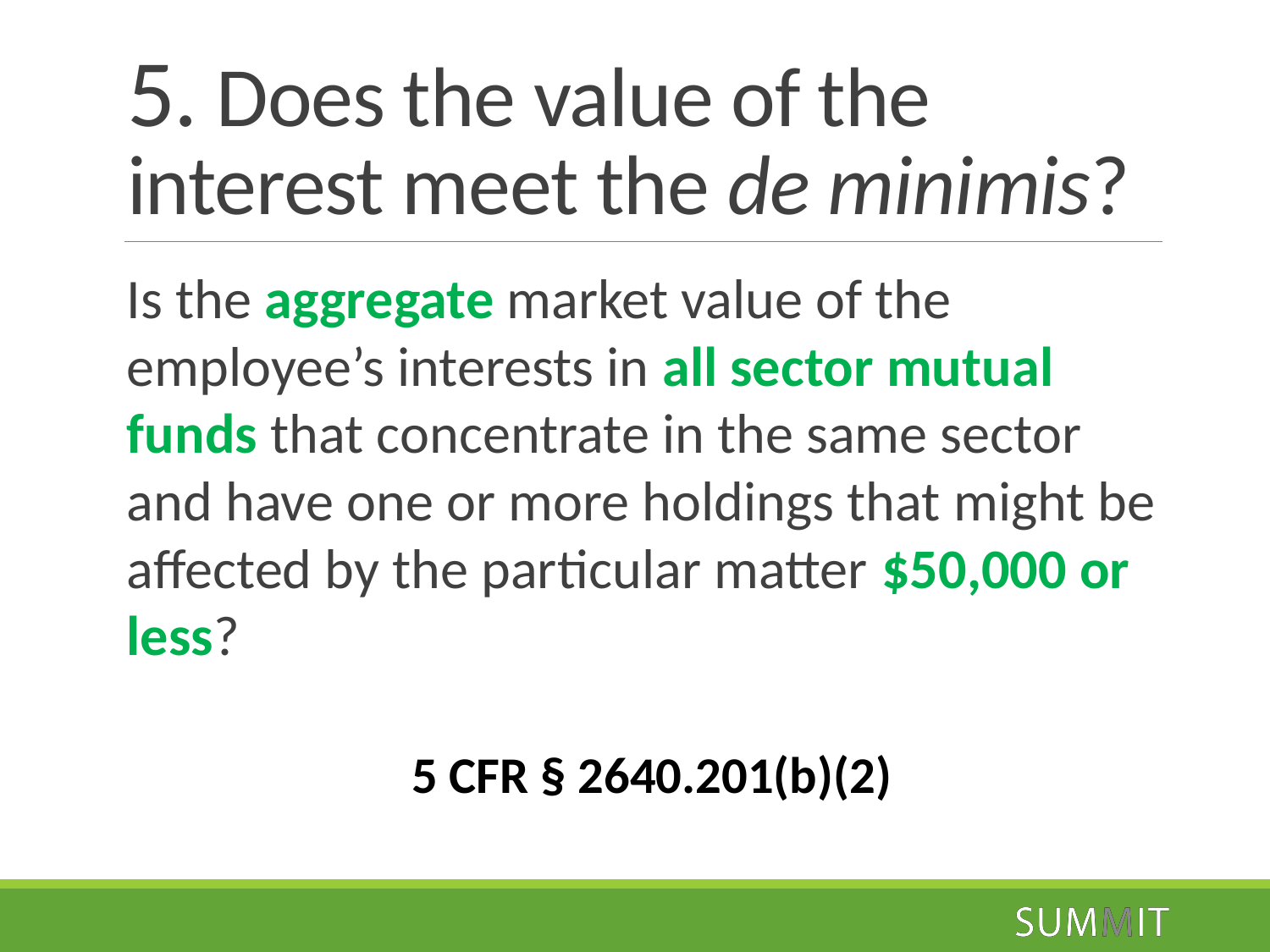

# 5. Does the value of the interest meet the de minimis?
Is the aggregate market value of the employee’s interests in all sector mutual funds that concentrate in the same sector and have one or more holdings that might be affected by the particular matter $50,000 or less?

5 CFR § 2640.201(b)(2)